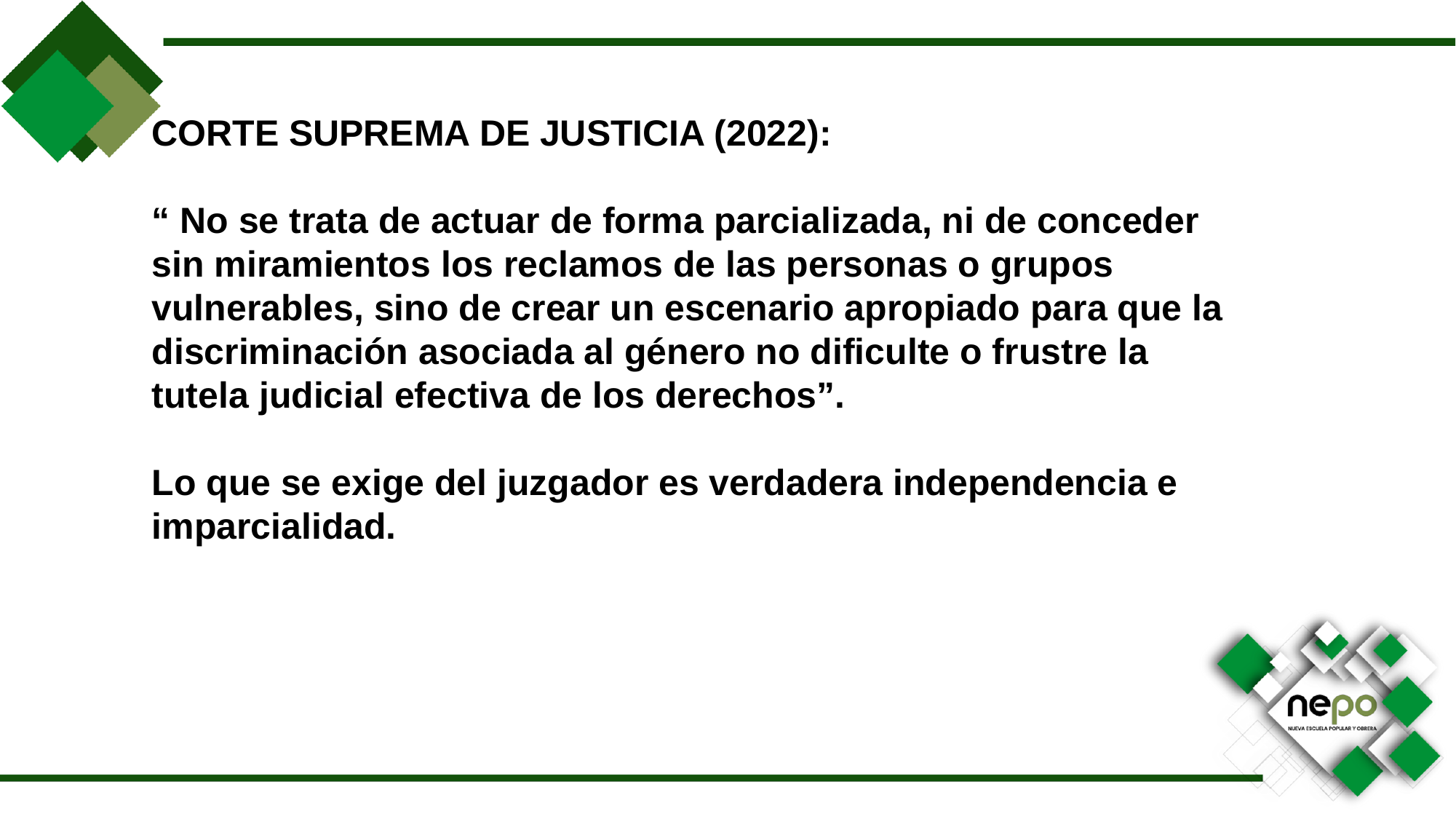

CORTE SUPREMA DE JUSTICIA (2022):

“ No se trata de actuar de forma parcializada, ni de conceder sin miramientos los reclamos de las personas o grupos vulnerables, sino de crear un escenario apropiado para que la discriminación asociada al género no dificulte o frustre la tutela judicial efectiva de los derechos”.

Lo que se exige del juzgador es verdadera independencia e imparcialidad.